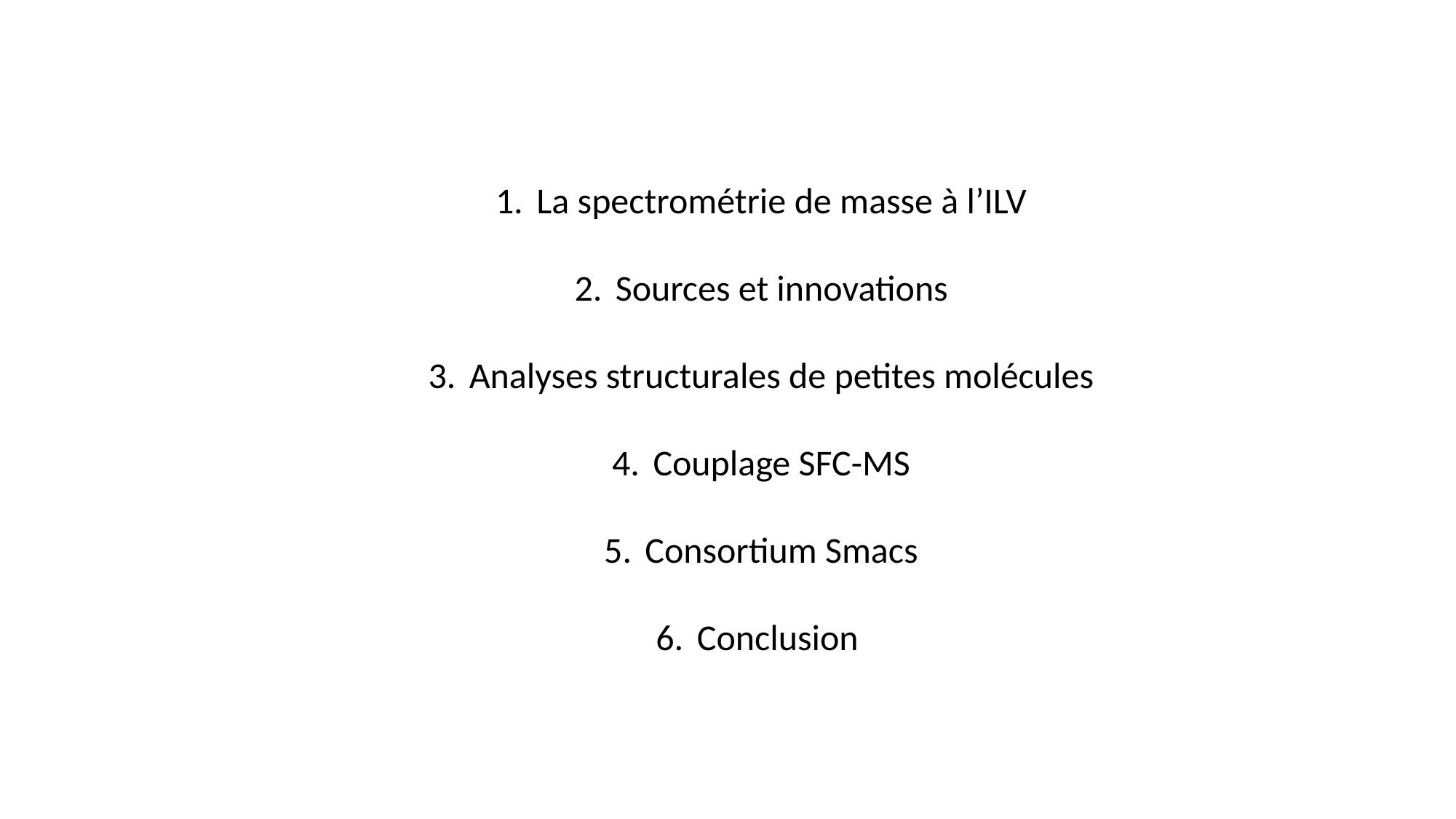

La spectrométrie de masse à l’ILV

Sources et innovations

Analyses structurales de petites molécules

Couplage SFC-MS

Consortium Smacs

Conclusion